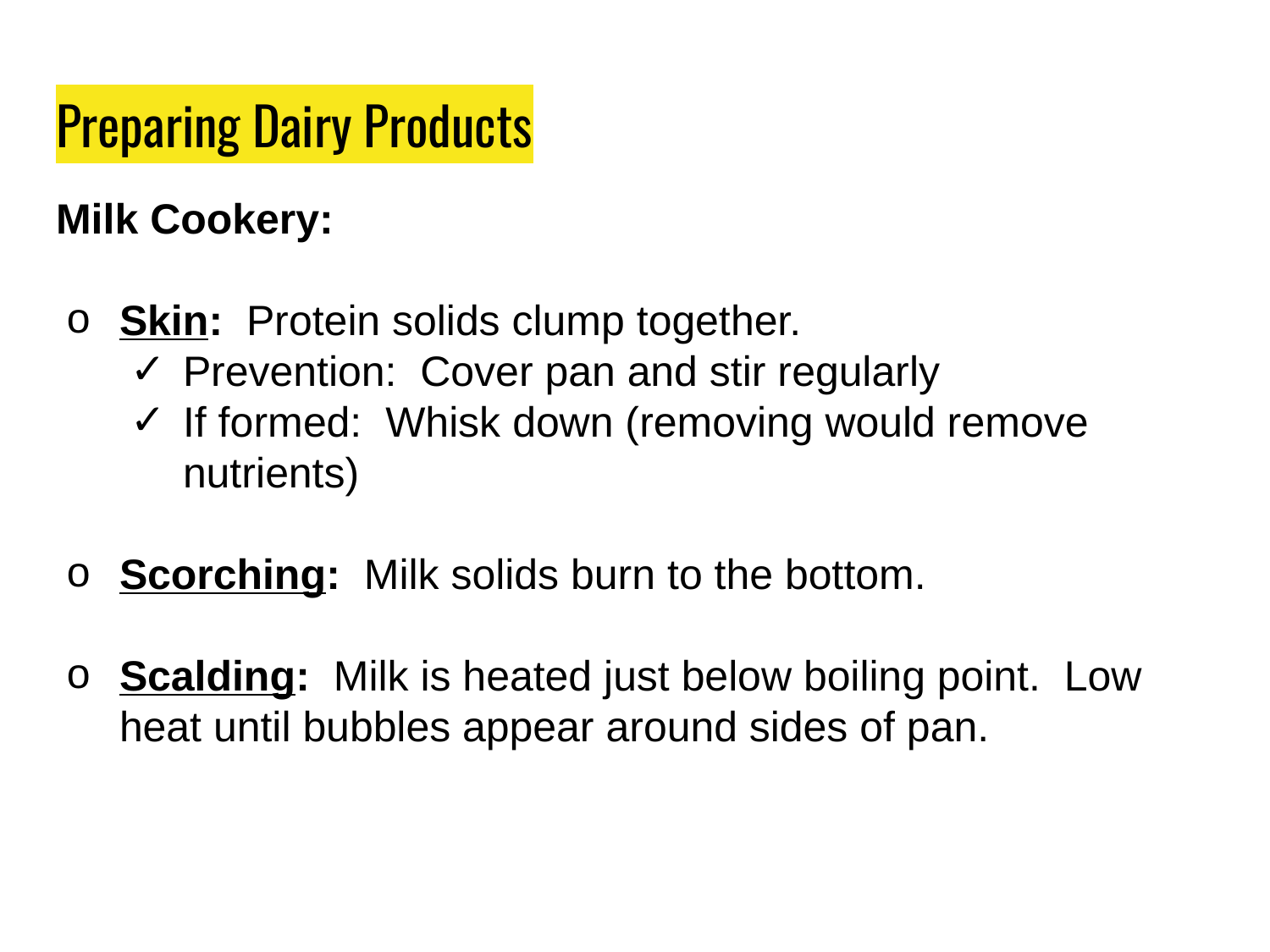

# Preparing Dairy Products
Milk Cookery:

Skin:  Protein solids clump together.
Prevention:  Cover pan and stir regularly
If formed:  Whisk down (removing would remove nutrients)

Scorching:  Milk solids burn to the bottom.

Scalding:  Milk is heated just below boiling point.  Low heat until bubbles appear around sides of pan.